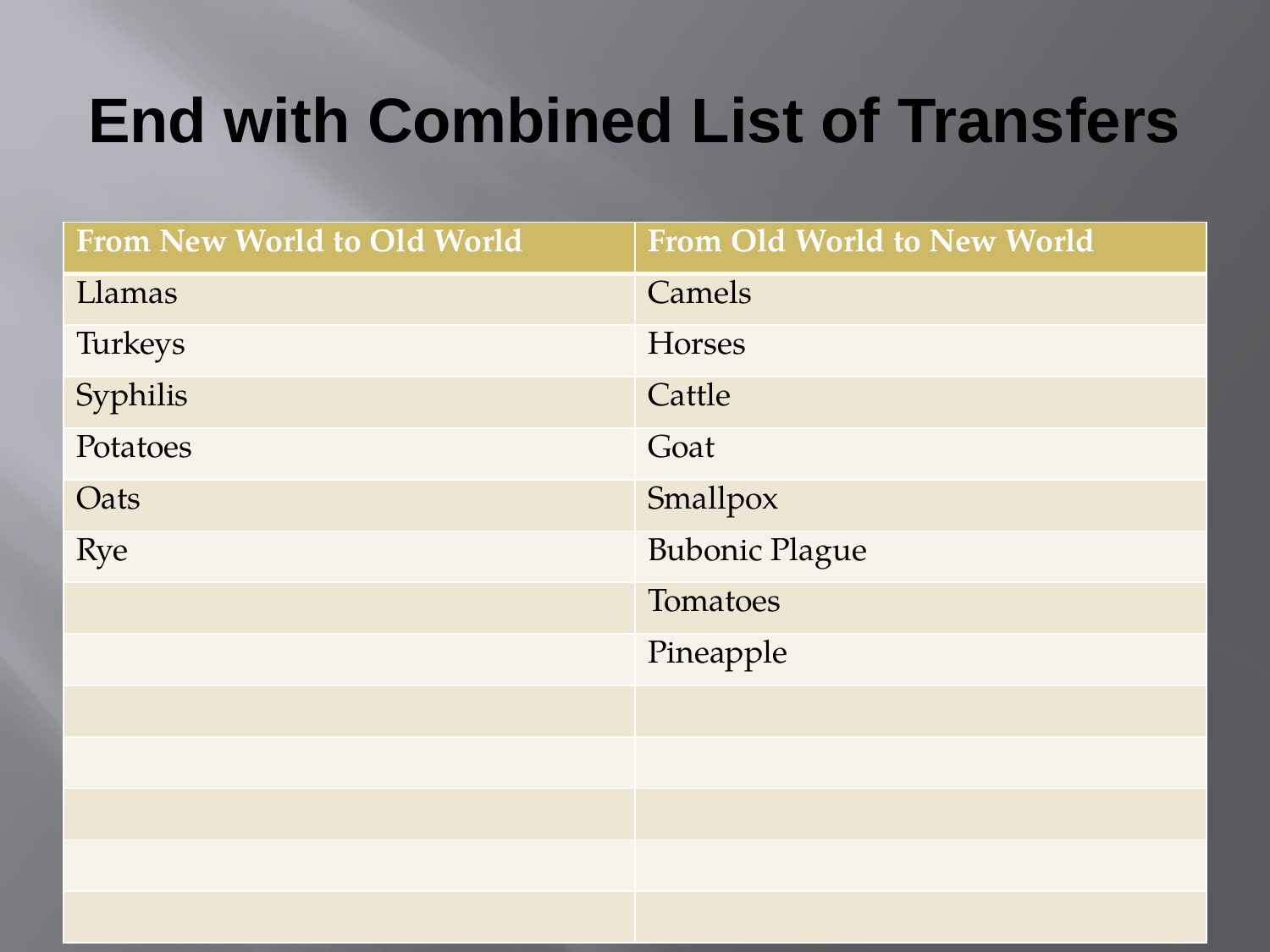

# End with Combined List of Transfers
| From New World to Old World | From Old World to New World |
| --- | --- |
| Llamas | Camels |
| Turkeys | Horses |
| Syphilis | Cattle |
| Potatoes | Goat |
| Oats | Smallpox |
| Rye | Bubonic Plague |
|  | Tomatoes |
|  | Pineapple |
|  |  |
|  |  |
|  |  |
|  |  |
|  |  |